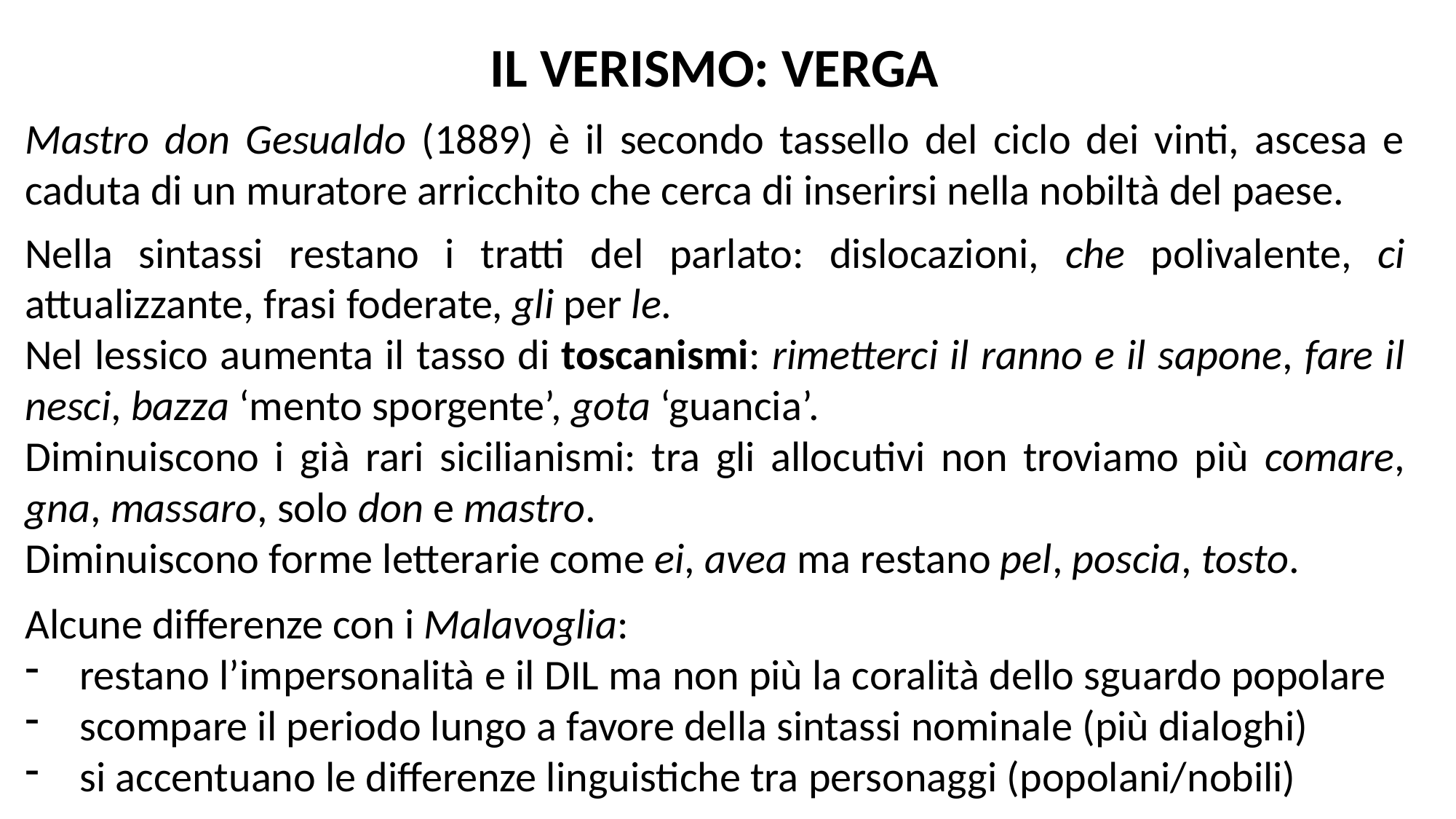

IL VERISMO: VERGA
Mastro don Gesualdo (1889) è il secondo tassello del ciclo dei vinti, ascesa e caduta di un muratore arricchito che cerca di inserirsi nella nobiltà del paese.
Nella sintassi restano i tratti del parlato: dislocazioni, che polivalente, ci attualizzante, frasi foderate, gli per le.
Nel lessico aumenta il tasso di toscanismi: rimetterci il ranno e il sapone, fare il nesci, bazza ‘mento sporgente’, gota ‘guancia’.
Diminuiscono i già rari sicilianismi: tra gli allocutivi non troviamo più comare, gna, massaro, solo don e mastro.
Diminuiscono forme letterarie come ei, avea ma restano pel, poscia, tosto.
Alcune differenze con i Malavoglia:
restano l’impersonalità e il DIL ma non più la coralità dello sguardo popolare
scompare il periodo lungo a favore della sintassi nominale (più dialoghi)
si accentuano le differenze linguistiche tra personaggi (popolani/nobili)